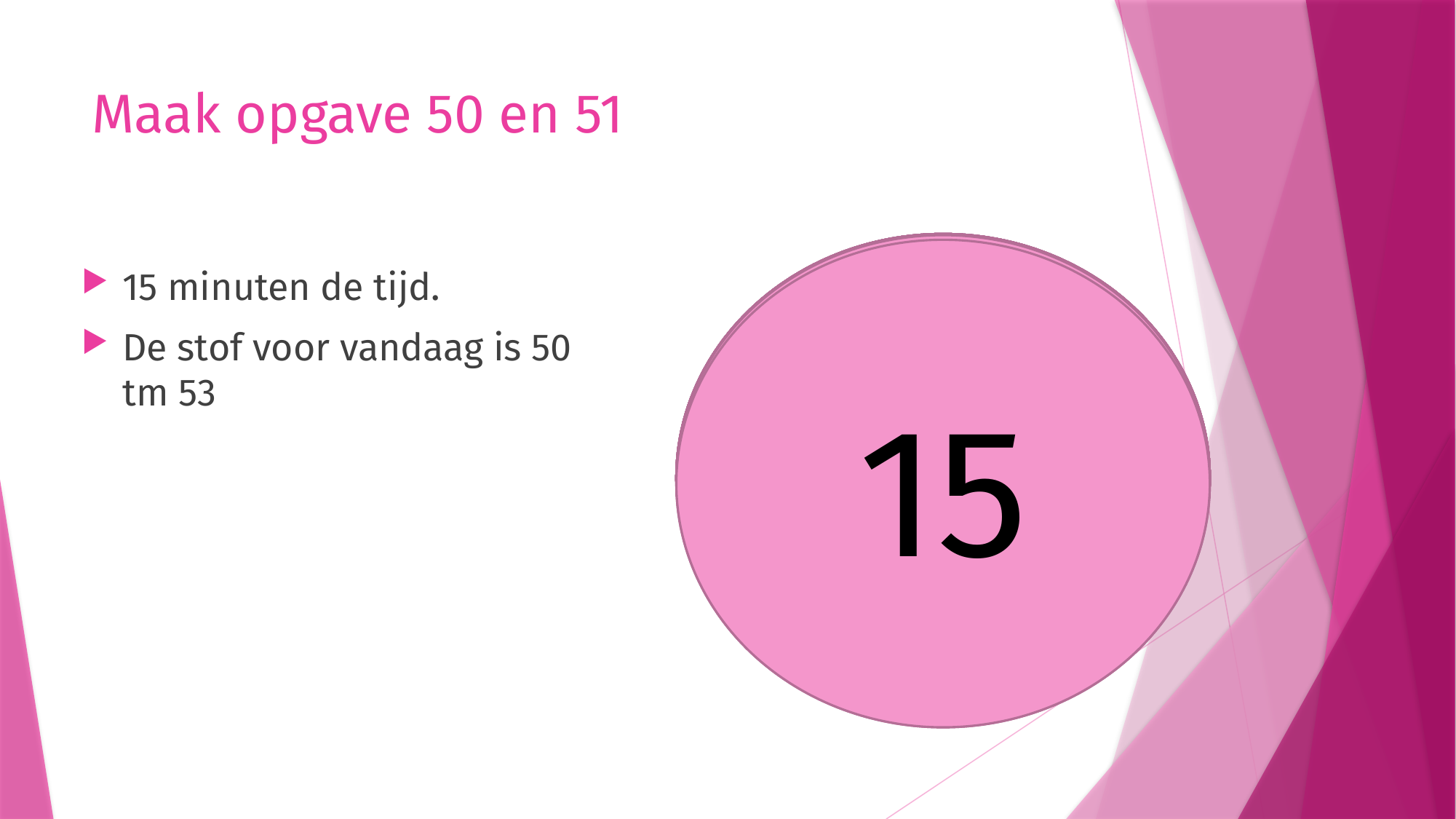

# Maak opgave 50 en 51
10
9
8
5
6
7
4
3
1
2
14
13
11
15
12
15 minuten de tijd.
De stof voor vandaag is 50 tm 53